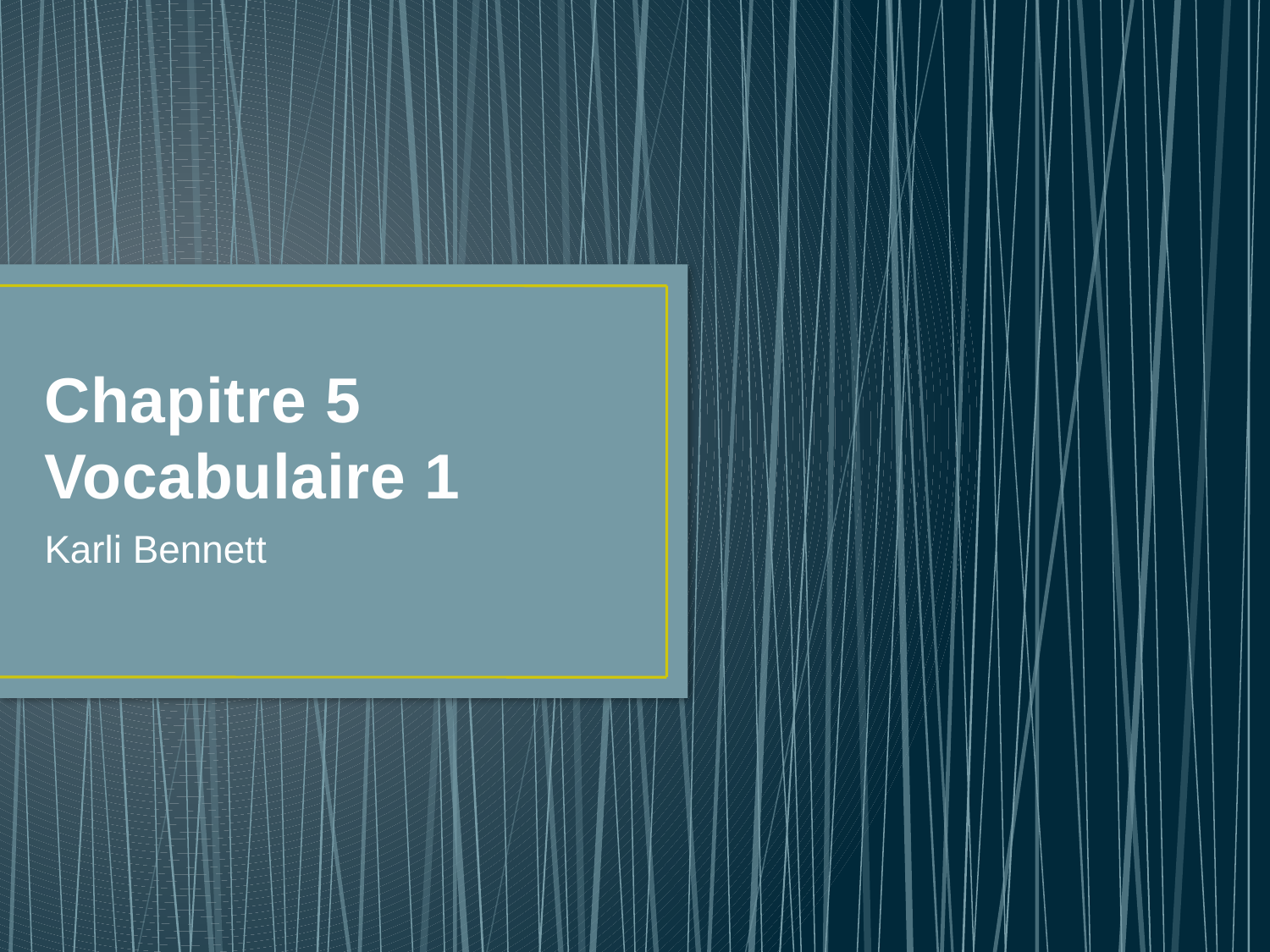

# Chapitre 5 Vocabulaire 1
Karli Bennett